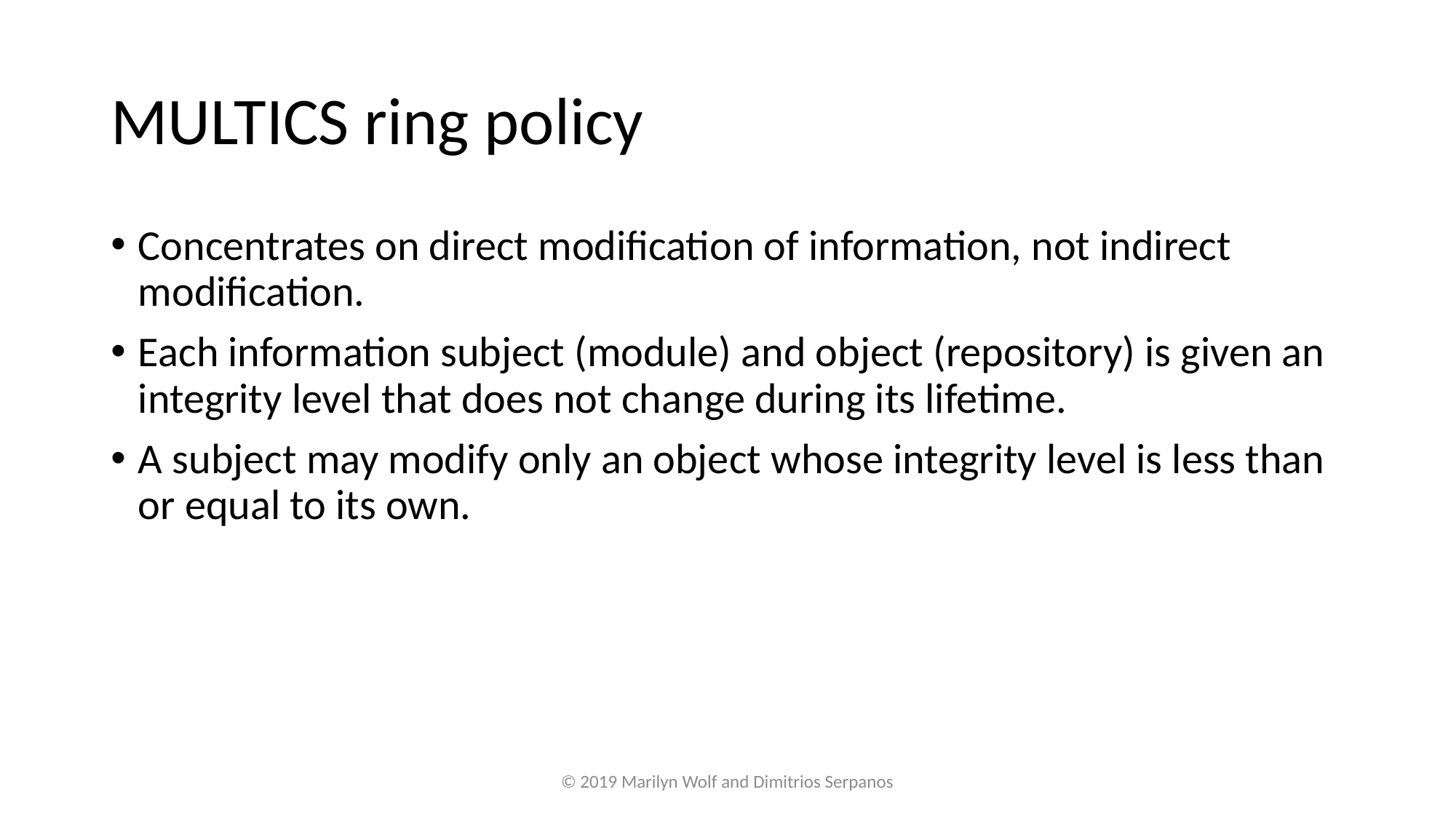

# MULTICS ring policy
Concentrates on direct modification of information, not indirect modification.
Each information subject (module) and object (repository) is given an integrity level that does not change during its lifetime.
A subject may modify only an object whose integrity level is less than or equal to its own.
© 2019 Marilyn Wolf and Dimitrios Serpanos